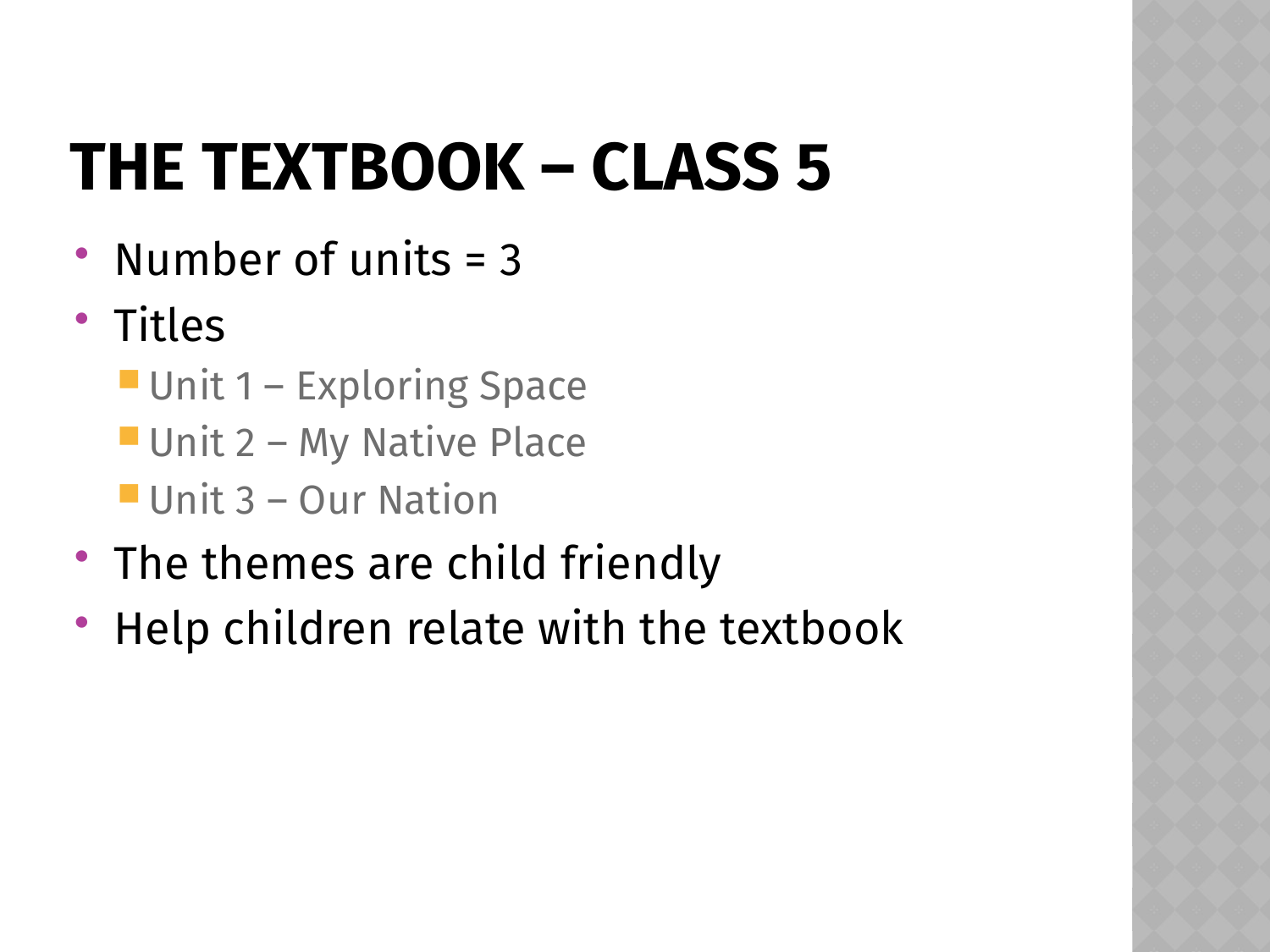

# The textbook – Class 5
Number of units = 3
Titles
Unit 1 – Exploring Space
Unit 2 – My Native Place
Unit 3 – Our Nation
The themes are child friendly
Help children relate with the textbook